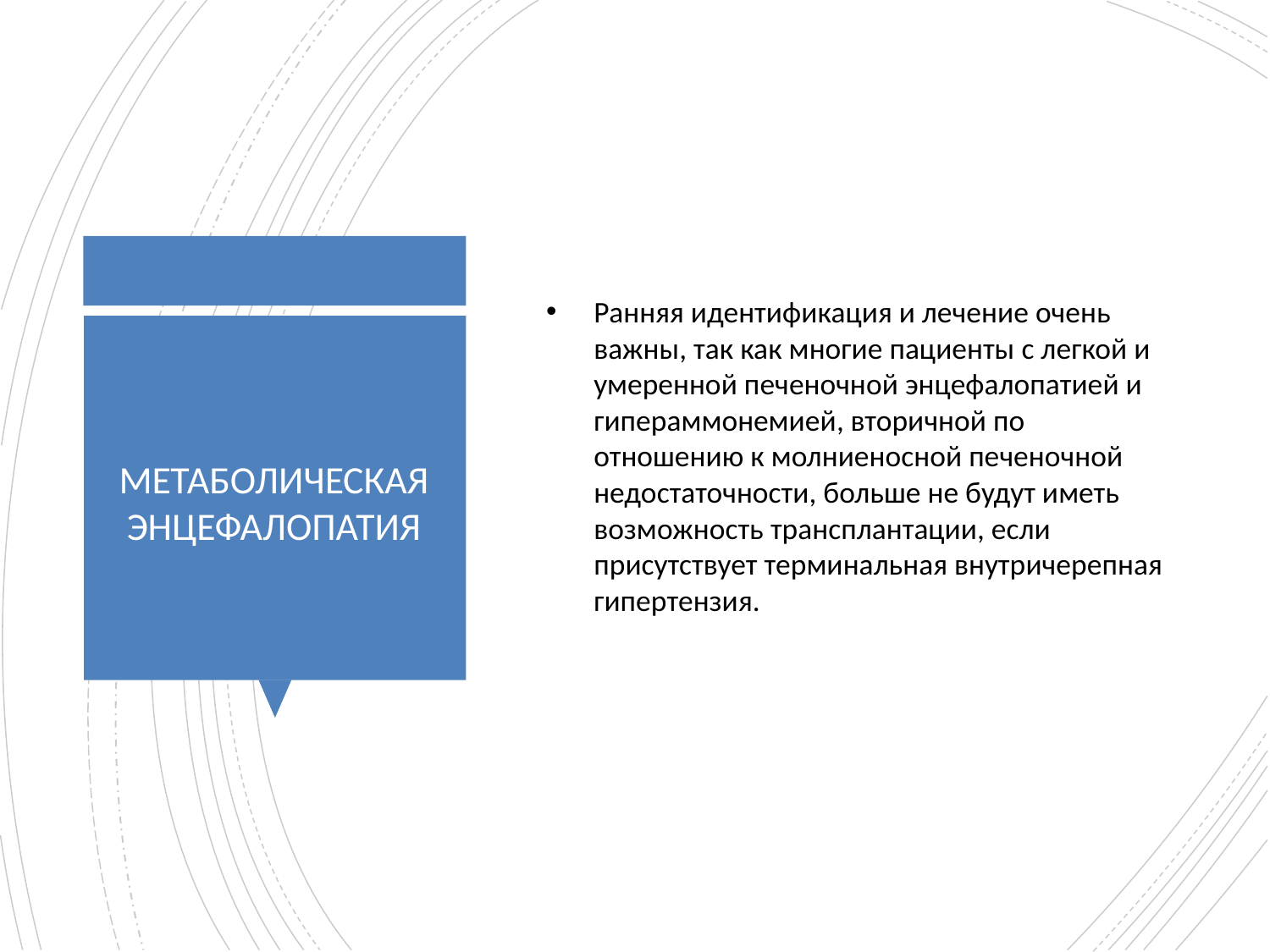

Ранняя идентификация и лечение очень важны, так как многие пациенты с легкой и умеренной печеночной энцефалопатией и гипераммонемией, вторичной по отношению к молниеносной печеночной недостаточности, больше не будут иметь возможность трансплантации, если присутствует терминальная внутричерепная гипертензия.

# МЕТАБОЛИЧЕСКАЯ ЭНЦЕФАЛОПАТИЯ